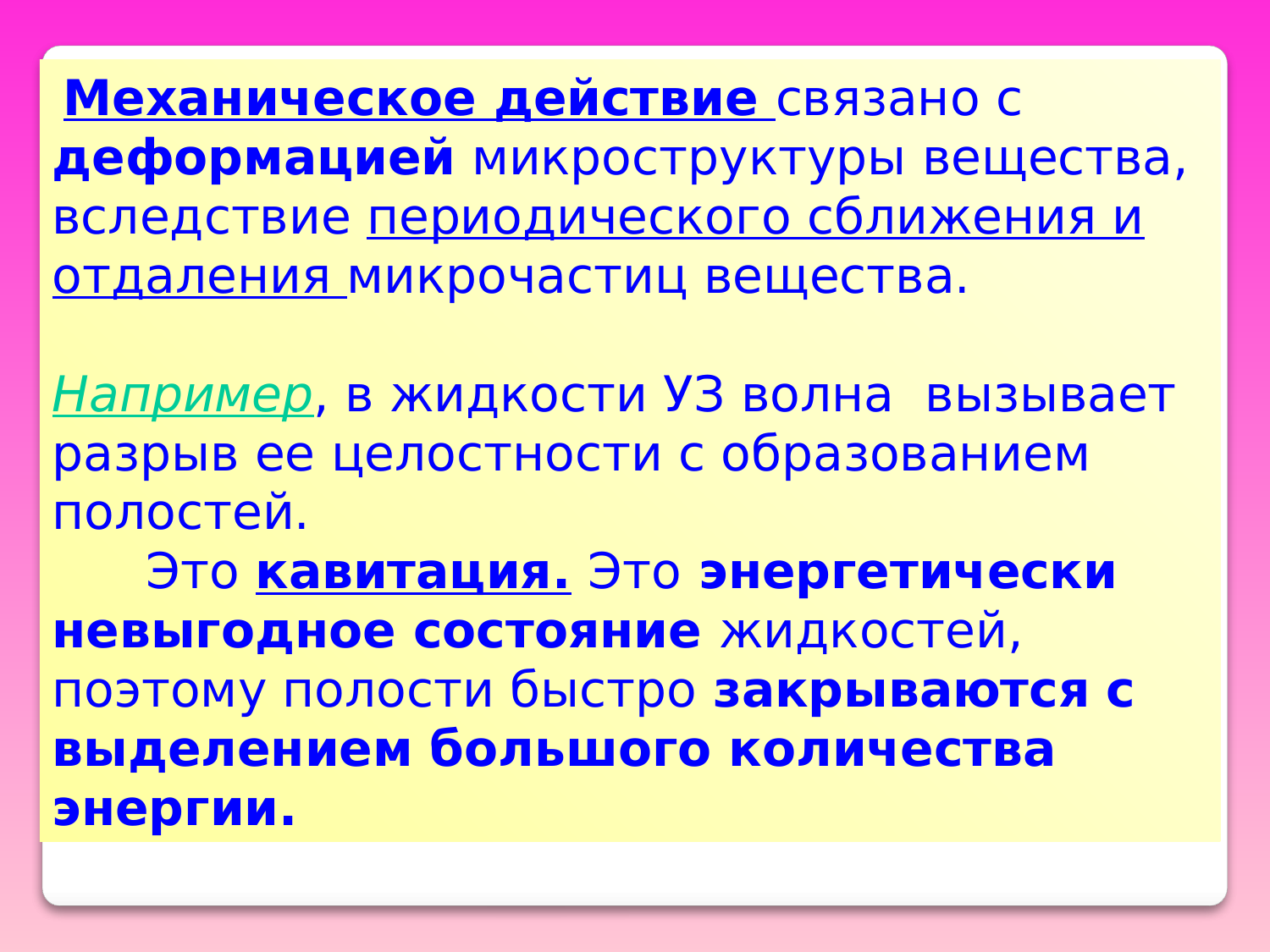

Механическое действие связано с деформацией микроструктуры вещества, вследствие периодического сближения и отдаления микрочастиц вещества.

Например, в жидкости УЗ волна  вызывает разрыв ее целостности с образованием полостей.
      Это кавитация. Это энергетически невыгодное состояние жидкостей, поэтому полости быстро закрываются с выделением большого количества энергии.